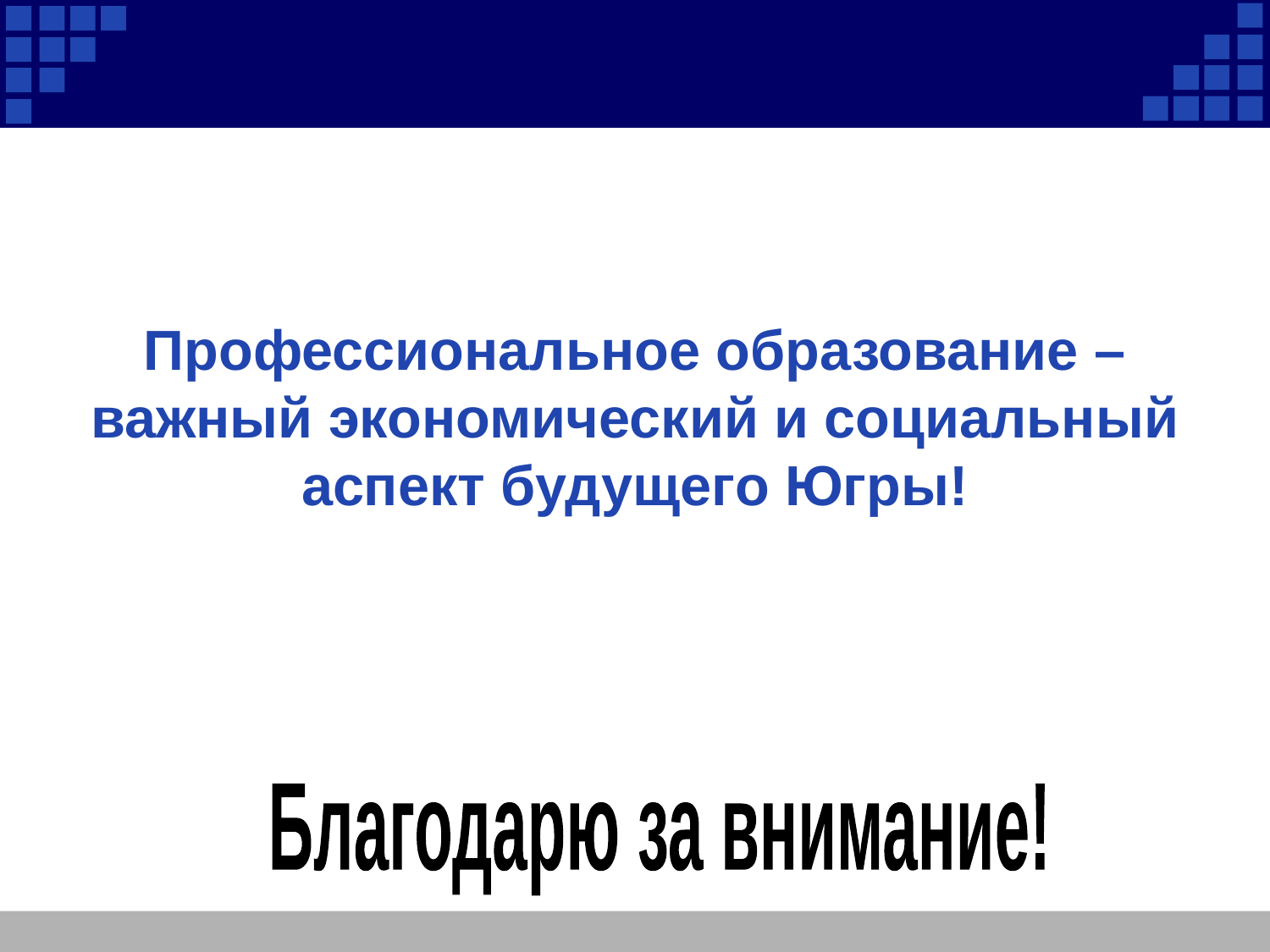

#

Профессиональное образование – важный экономический и социальный аспект будущего Югры!
Благодарю за внимание!